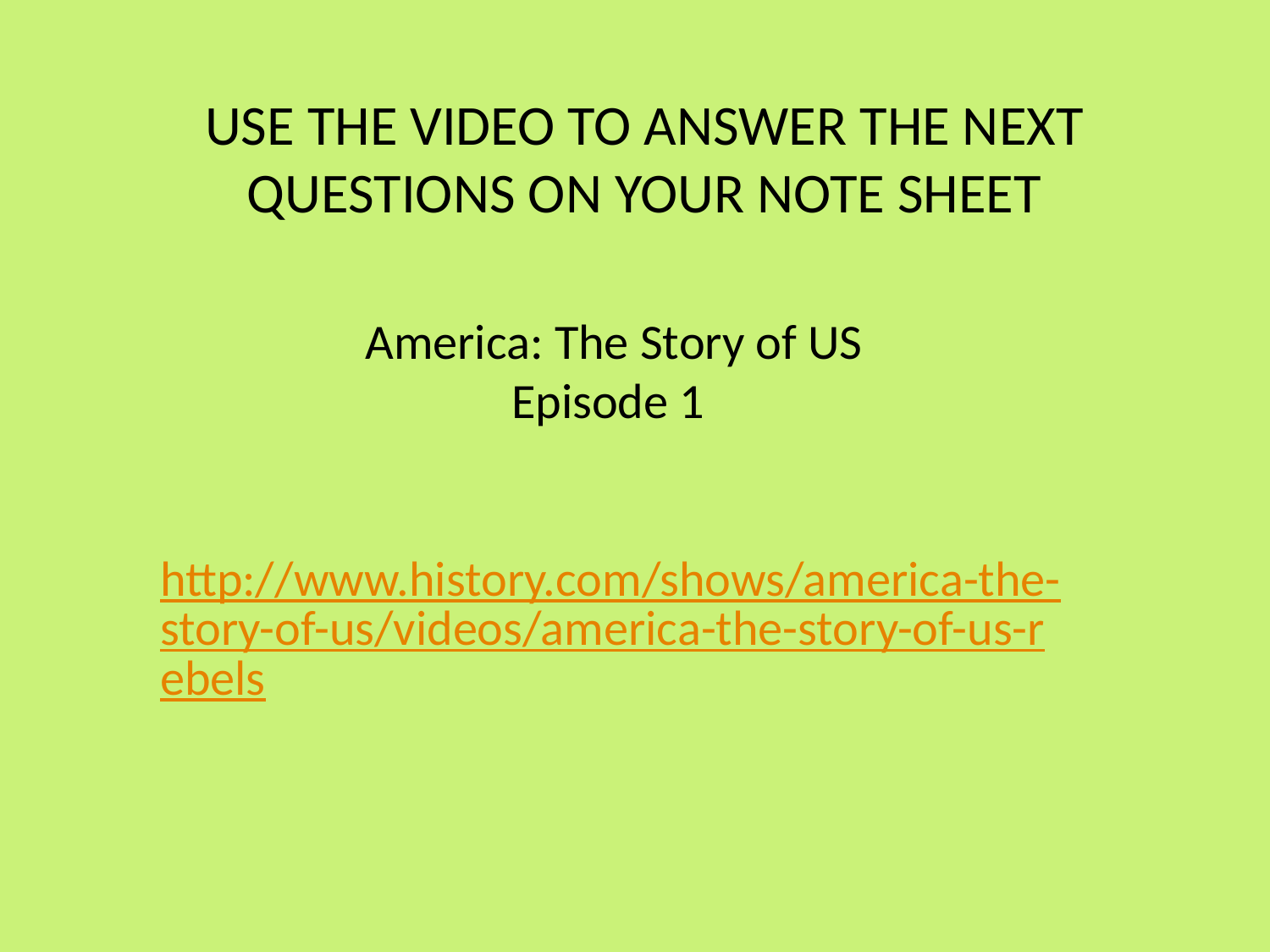

USE THE VIDEO TO ANSWER THE NEXT QUESTIONS ON YOUR NOTE SHEET

America: The Story of US
Episode 1

http://www.history.com/shows/america-the-story-of-us/videos/america-the-story-of-us-rebels